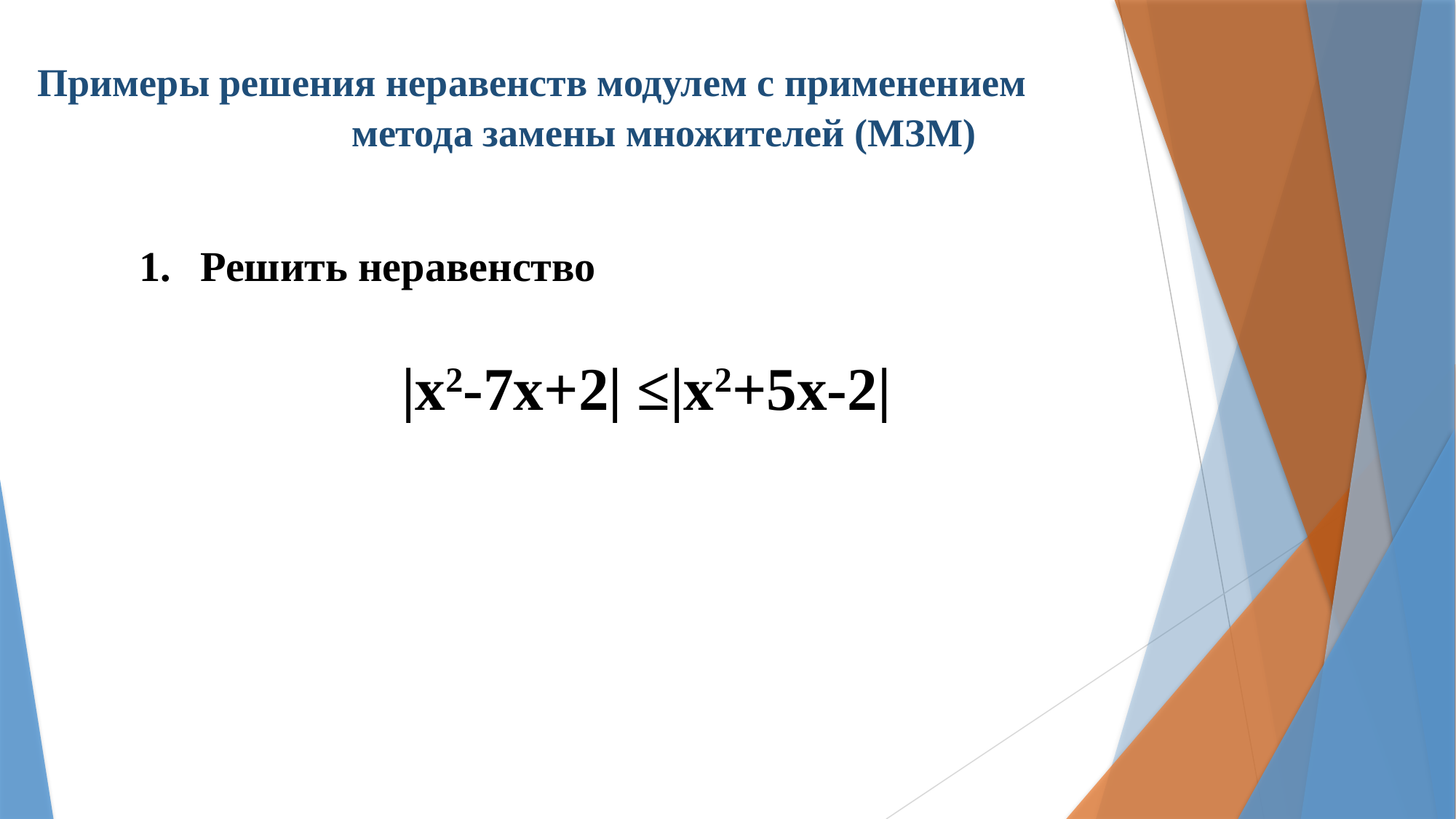

Примеры решения неравенств модулем с применением
                                метода замены множителей (МЗМ)
Решить неравенство

|х2-7х+2| ≤|х2+5х-2|